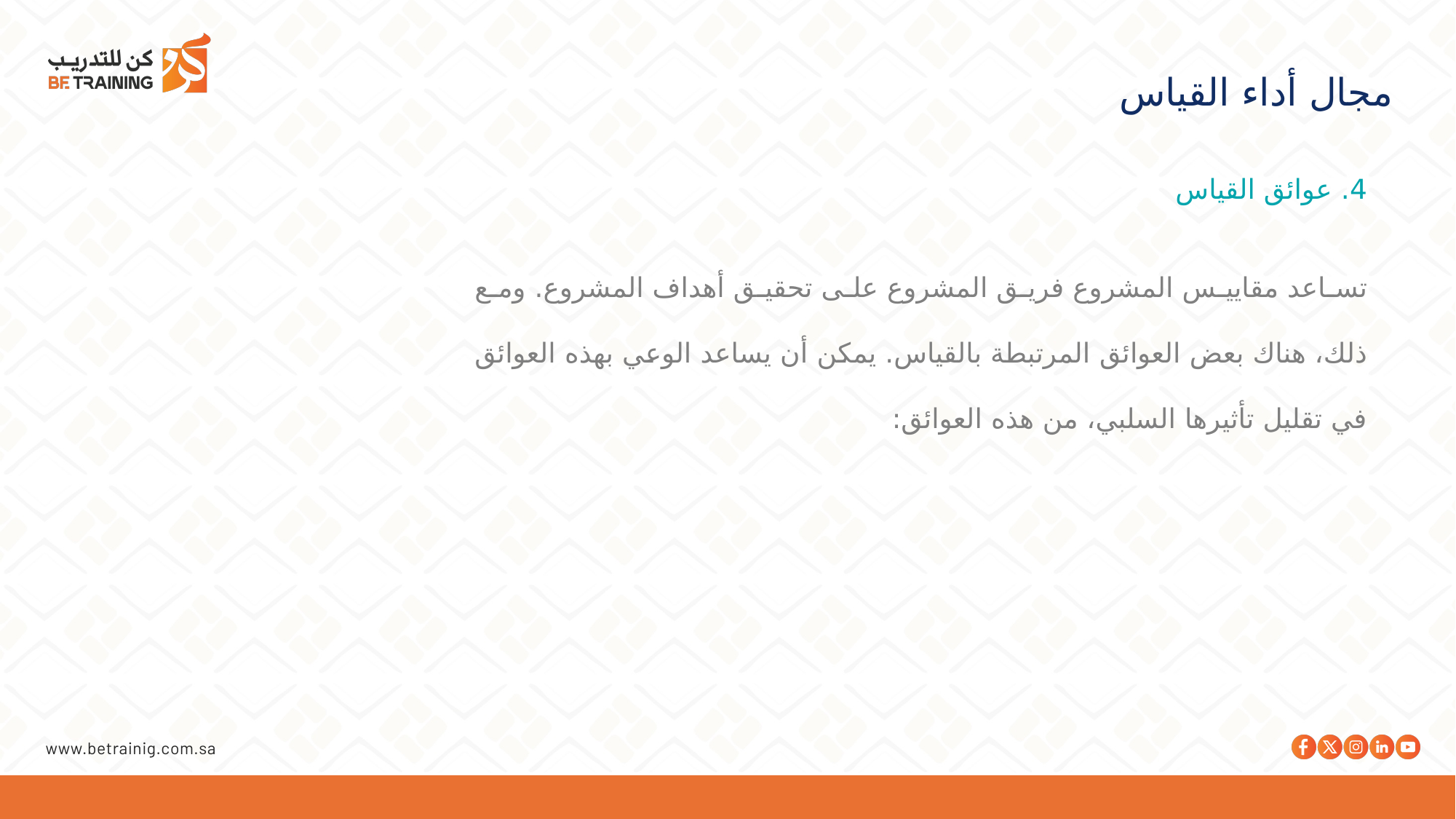

مجال أداء القياس
4. عوائق القياس

تساعد مقاييس المشروع فريق المشروع على تحقيق أهداف المشروع. ومع ذلك، هناك بعض العوائق المرتبطة بالقياس. يمكن أن يساعد الوعي بهذه العوائق في تقليل تأثيرها السلبي، من هذه العوائق: